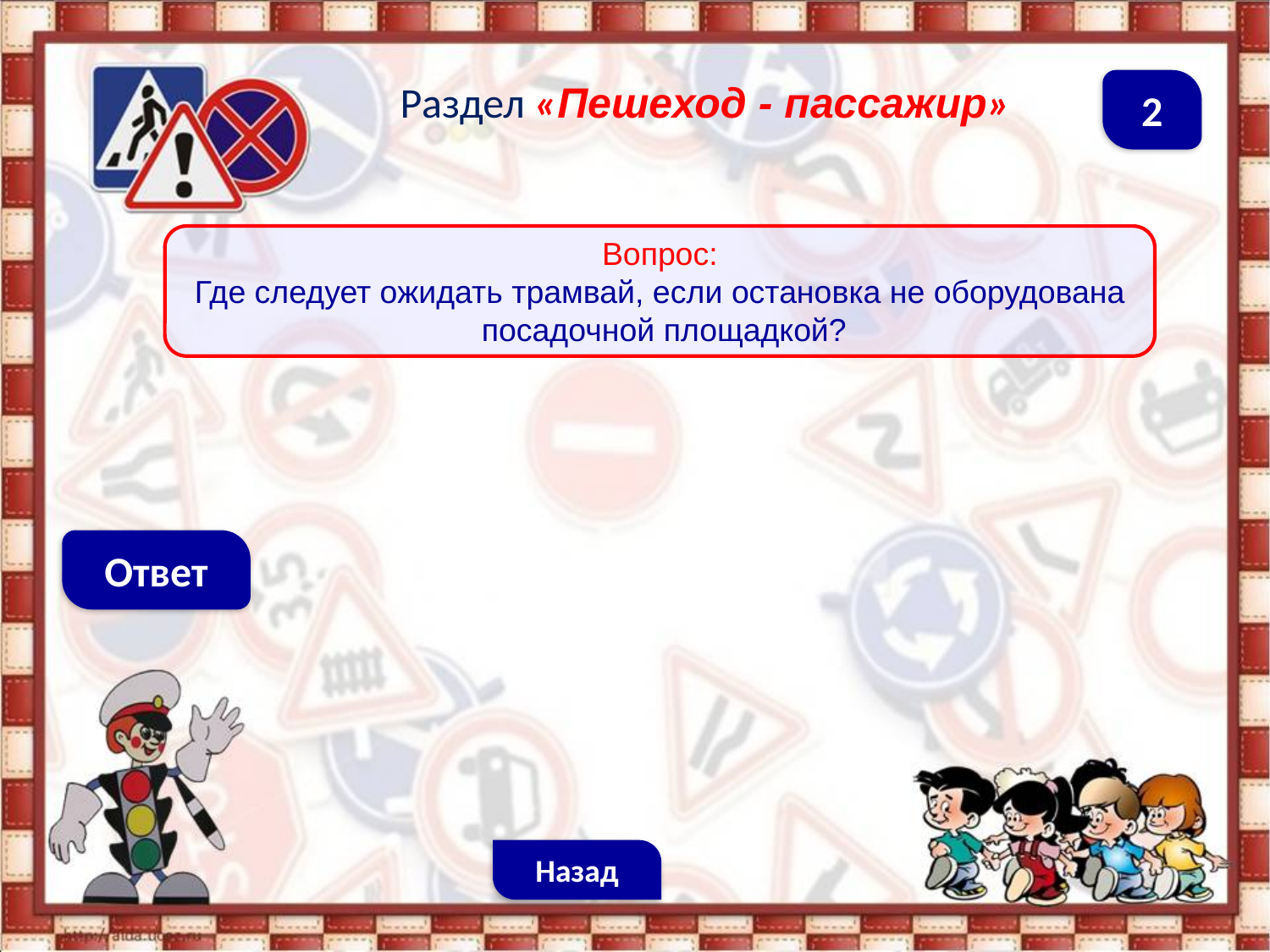

Раздел «Пешеход - пассажир»
2
Вопрос:
Где следует ожидать трамвай, если остановка не оборудована
 посадочной площадкой?

Ответ
Назад